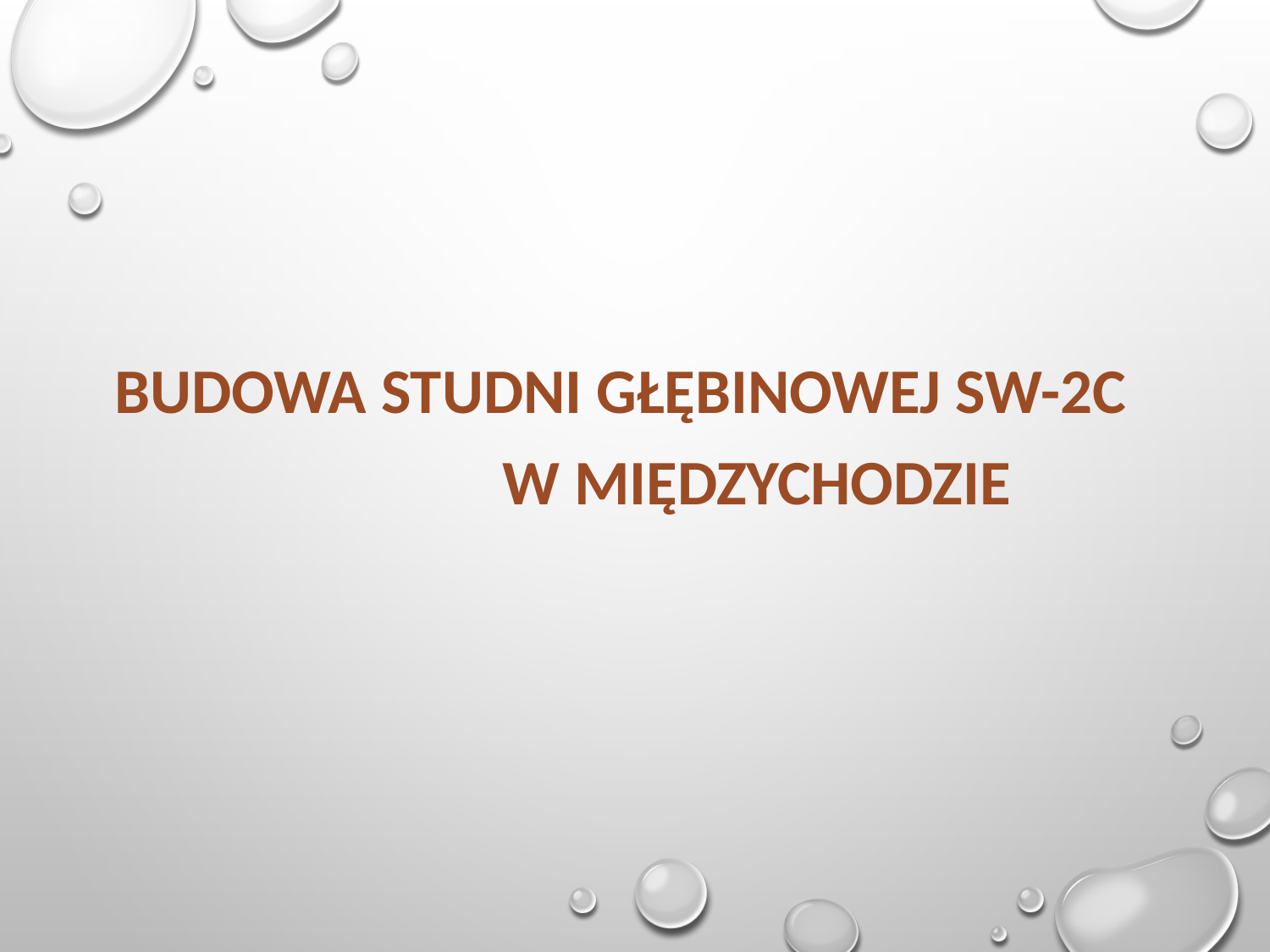

#
Budowa studni głębinowej sw-2c                     w Międzychodzie